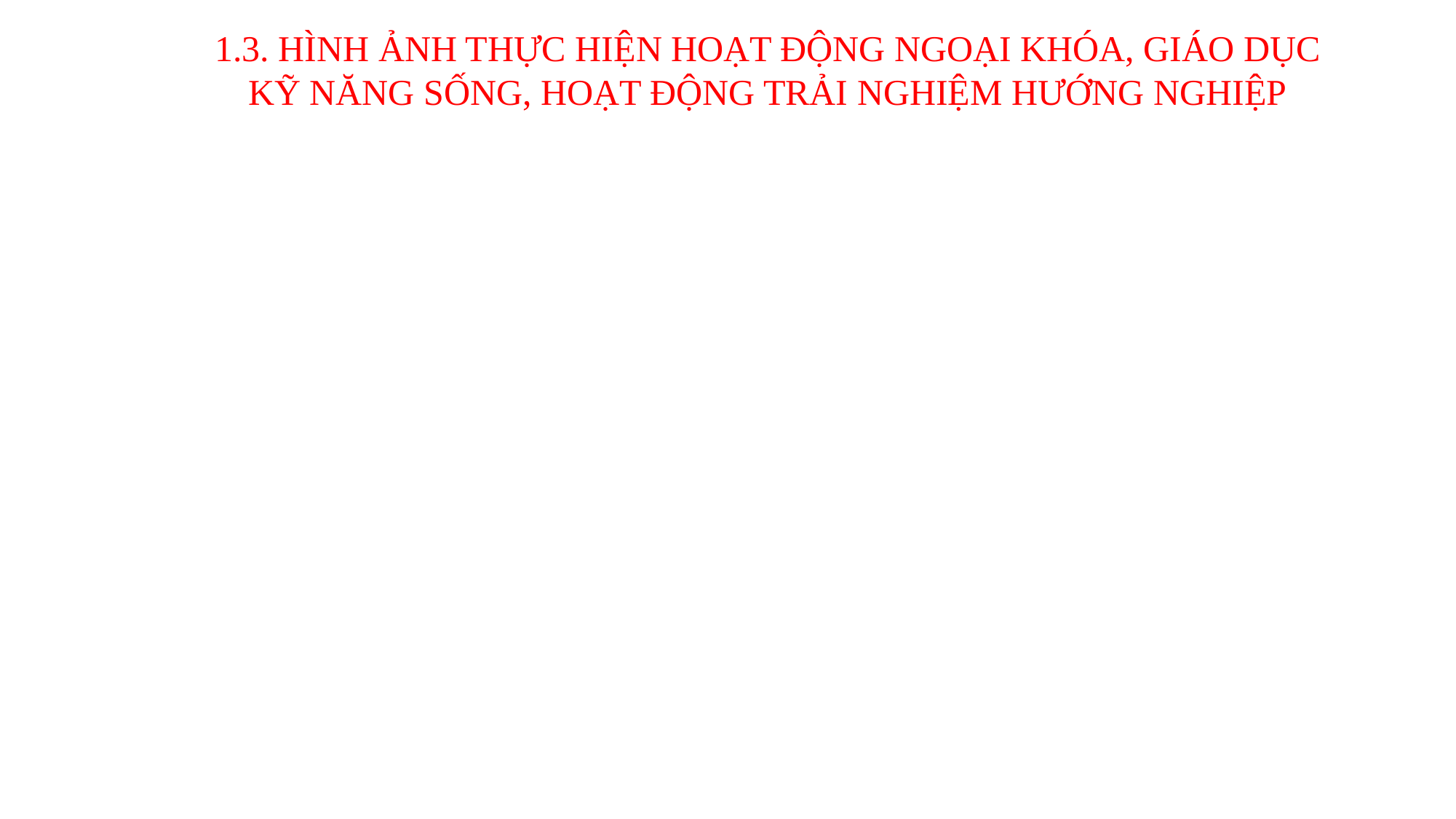

1.3. HÌNH ẢNH THỰC HIỆN HOẠT ĐỘNG NGOẠI KHÓA, GIÁO DỤC KỸ NĂNG SỐNG, HOẠT ĐỘNG TRẢI NGHIỆM HƯỚNG NGHIỆP